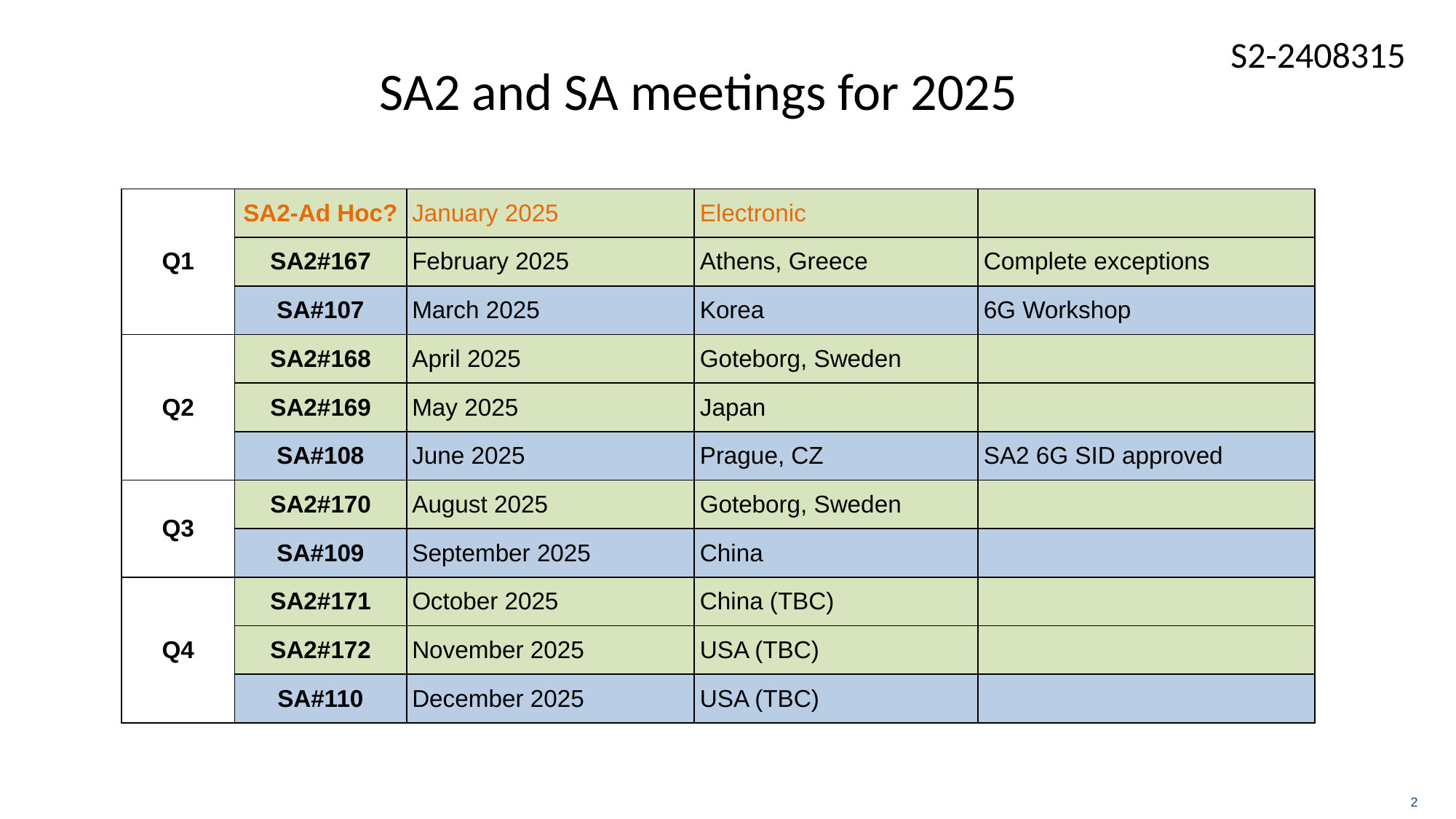

# SA2 and SA meetings for 2025
| Q1 | SA2-Ad Hoc? | January 2025 | Electronic |  |
| --- | --- | --- | --- | --- |
|  | SA2#167 | February 2025 | Athens, Greece | Complete exceptions |
|  | SA#107 | March 2025 | Korea | 6G Workshop |
| Q2 | SA2#168 | April 2025 | Goteborg, Sweden |  |
|  | SA2#169 | May 2025 | Japan |  |
|  | SA#108 | June 2025 | Prague, CZ | SA2 6G SID approved |
| Q3 | SA2#170 | August 2025 | Goteborg, Sweden |  |
|  | SA#109 | September 2025 | China |  |
| Q4 | SA2#171 | October 2025 | China (TBC) |  |
|  | SA2#172 | November 2025 | USA (TBC) |  |
|  | SA#110 | December 2025 | USA (TBC) |  |